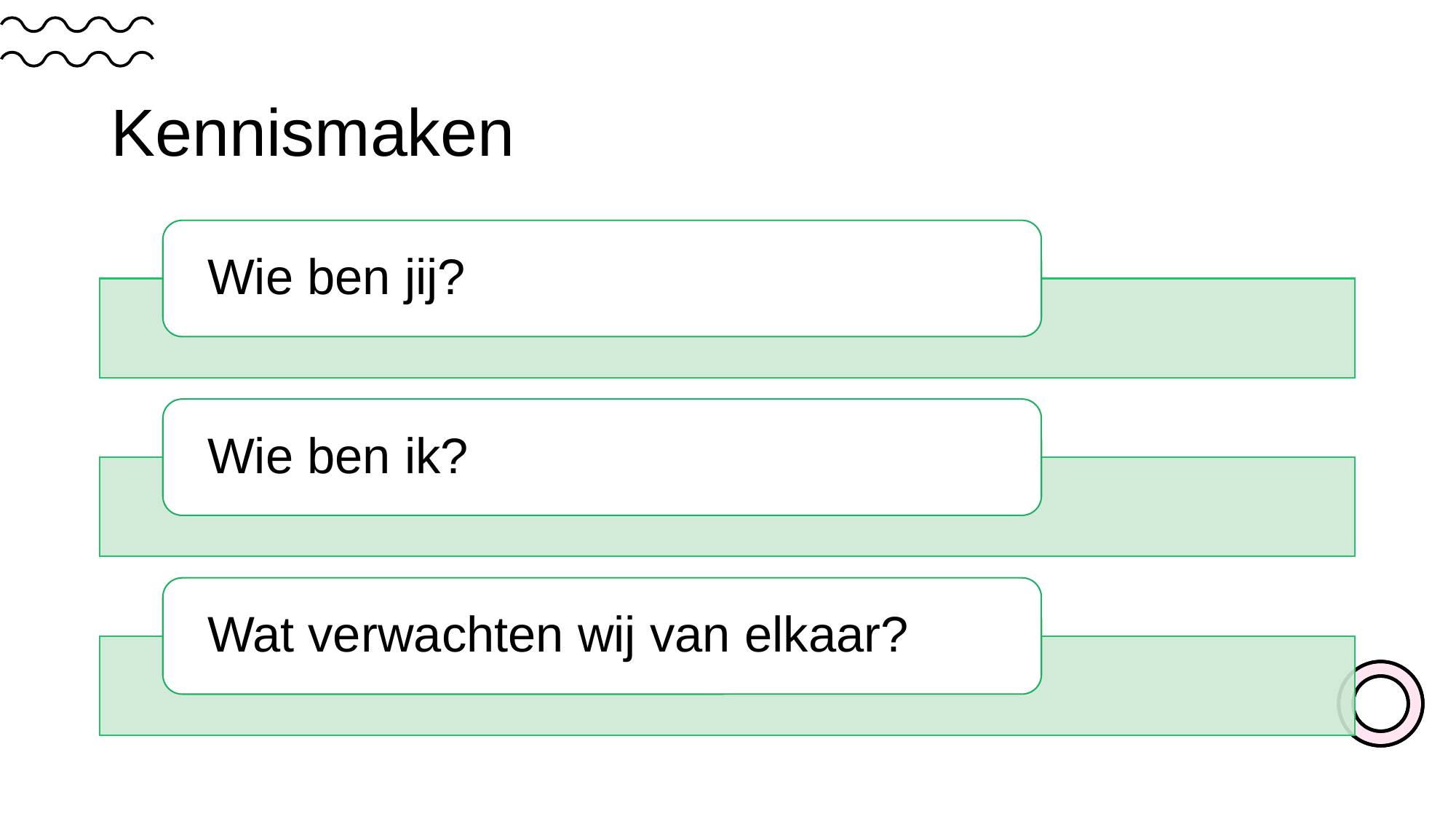

# Kennismaken
Wie ben jij?
Wie ben ik?
Wat verwachten wij van elkaar?